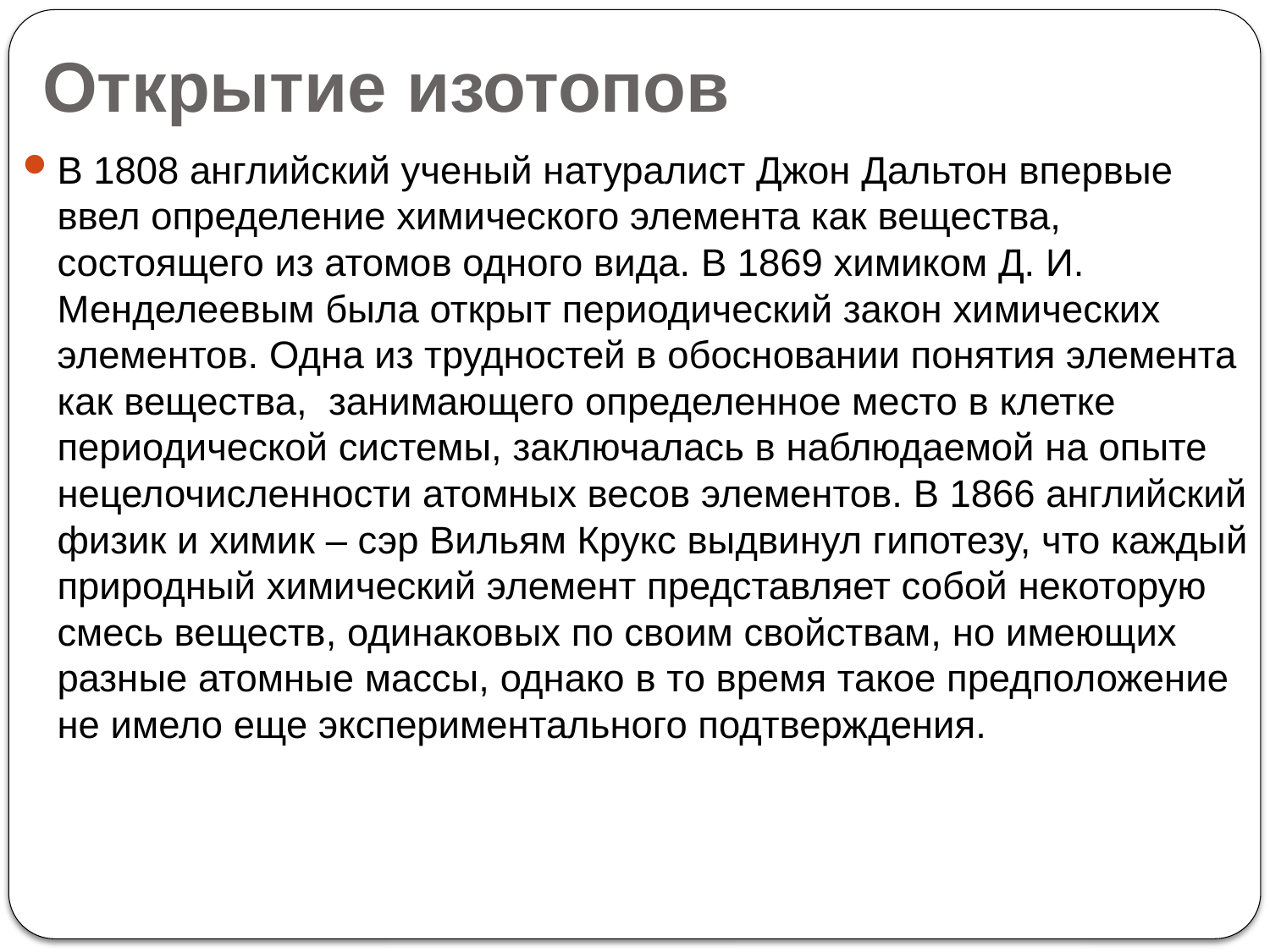

# Открытие изотопов
В 1808 английский ученый натуралист Джон Дальтон впервые ввел определение химического элемента как вещества,  состоящего из атомов одного вида. В 1869 химиком Д. И. Менделеевым была открыт периодический закон химических элементов. Одна из трудностей в обосновании понятия элемента как вещества,  занимающего определенное место в клетке периодической системы, заключалась в наблюдаемой на опыте нецелочисленности атомных весов элементов. В 1866 английский физик и химик – сэр Вильям Крукс выдвинул гипотезу, что каждый природный химический элемент представляет собой некоторую смесь веществ, одинаковых по своим свойствам, но имеющих разные атомные массы, однако в то время такое предположение не имело еще экспериментального подтверждения.